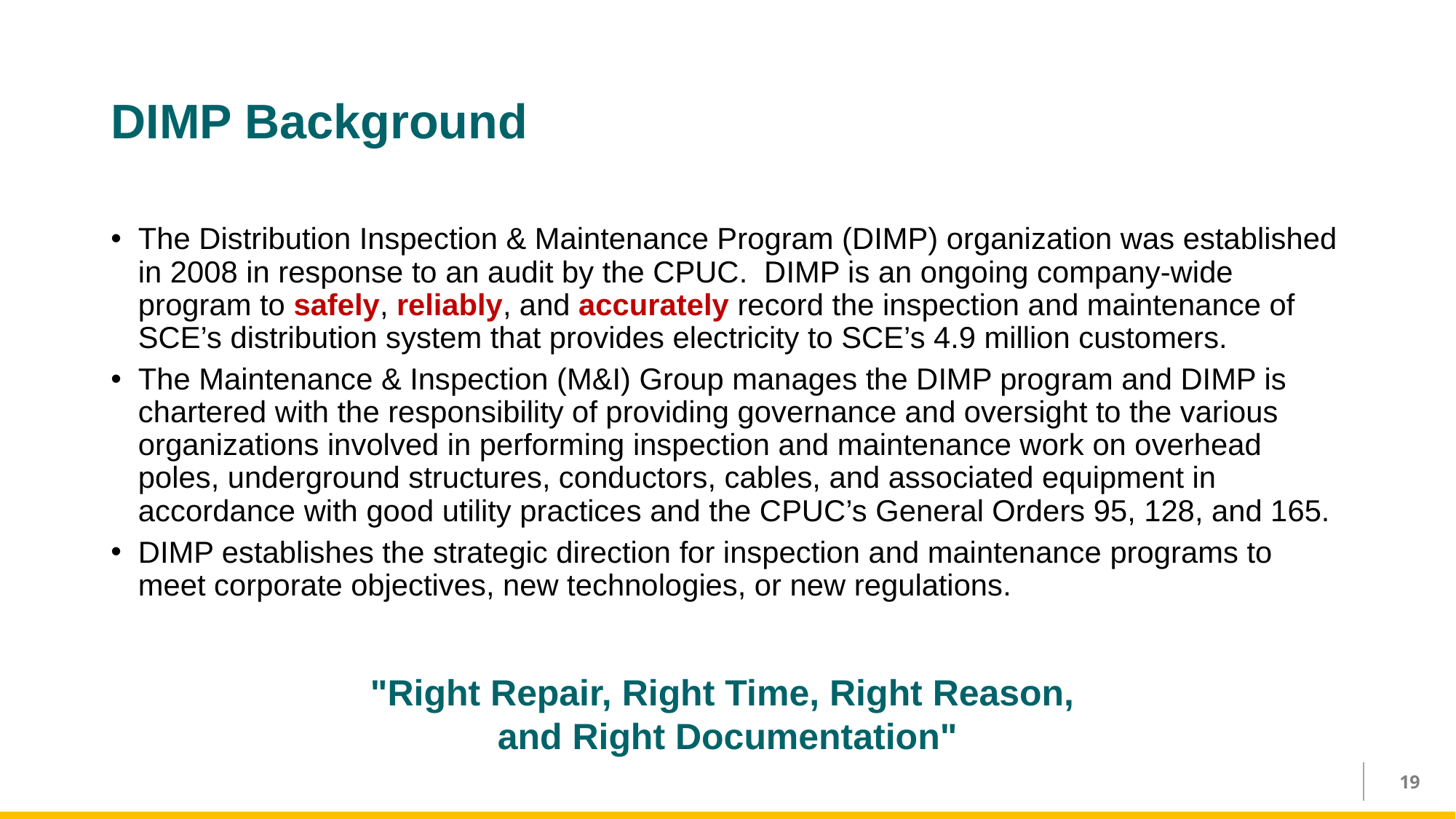

# DIMP Background
The Distribution Inspection & Maintenance Program (DIMP) organization was established in 2008 in response to an audit by the CPUC.  DIMP is an ongoing company-wide program to safely, reliably, and accurately record the inspection and maintenance of SCE’s distribution system that provides electricity to SCE’s 4.9 million customers.
The Maintenance & Inspection (M&I) Group manages the DIMP program and DIMP is chartered with the responsibility of providing governance and oversight to the various organizations involved in performing inspection and maintenance work on overhead poles, underground structures, conductors, cables, and associated equipment in accordance with good utility practices and the CPUC’s General Orders 95, 128, and 165.
DIMP establishes the strategic direction for inspection and maintenance programs to meet corporate objectives, new technologies, or new regulations.

"Right Repair, Right Time, Right Reason,
and Right Documentation"